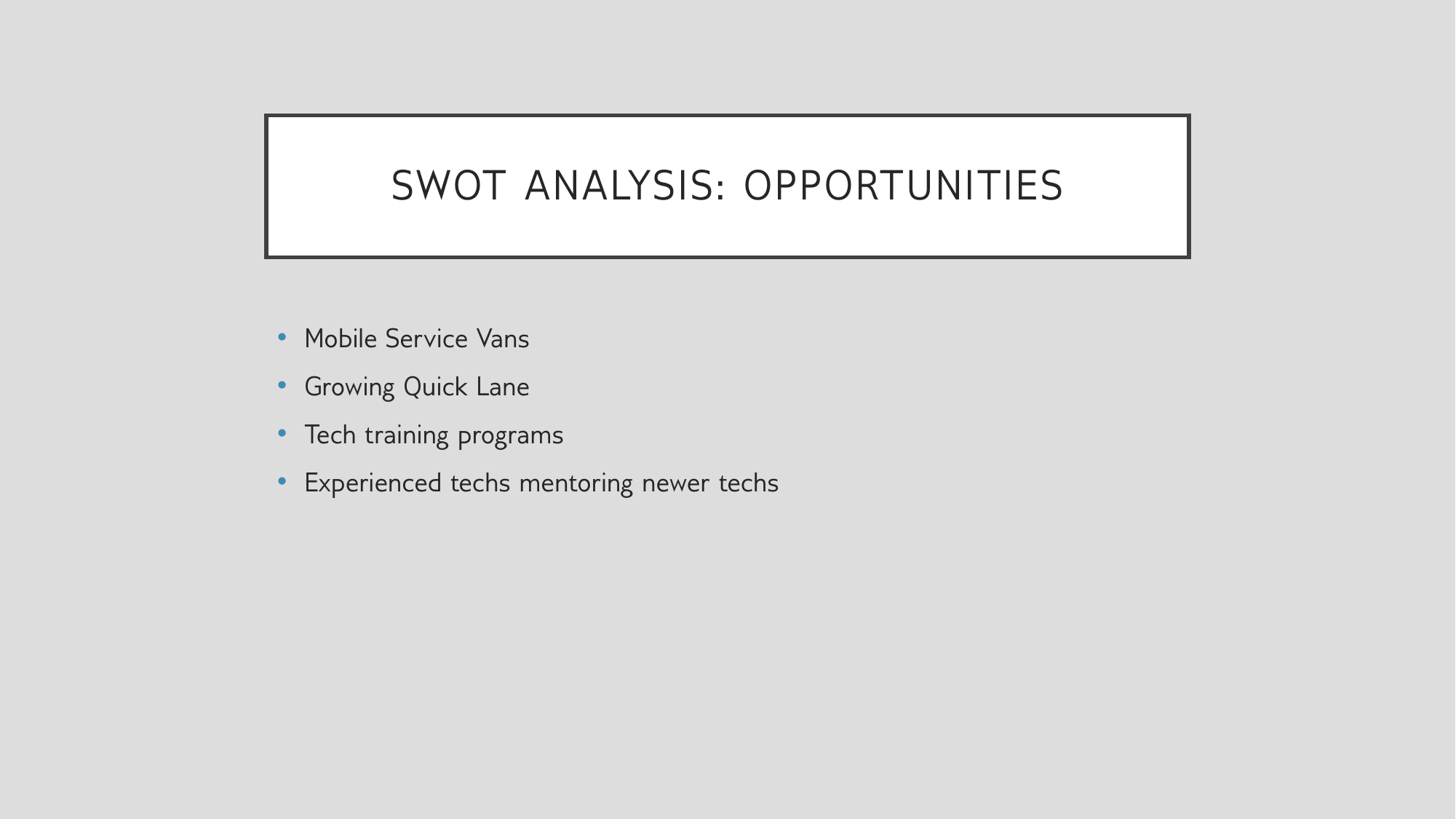

# SWOT Analysis: opportunities
Mobile Service Vans
Growing Quick Lane
Tech training programs
Experienced techs mentoring newer techs